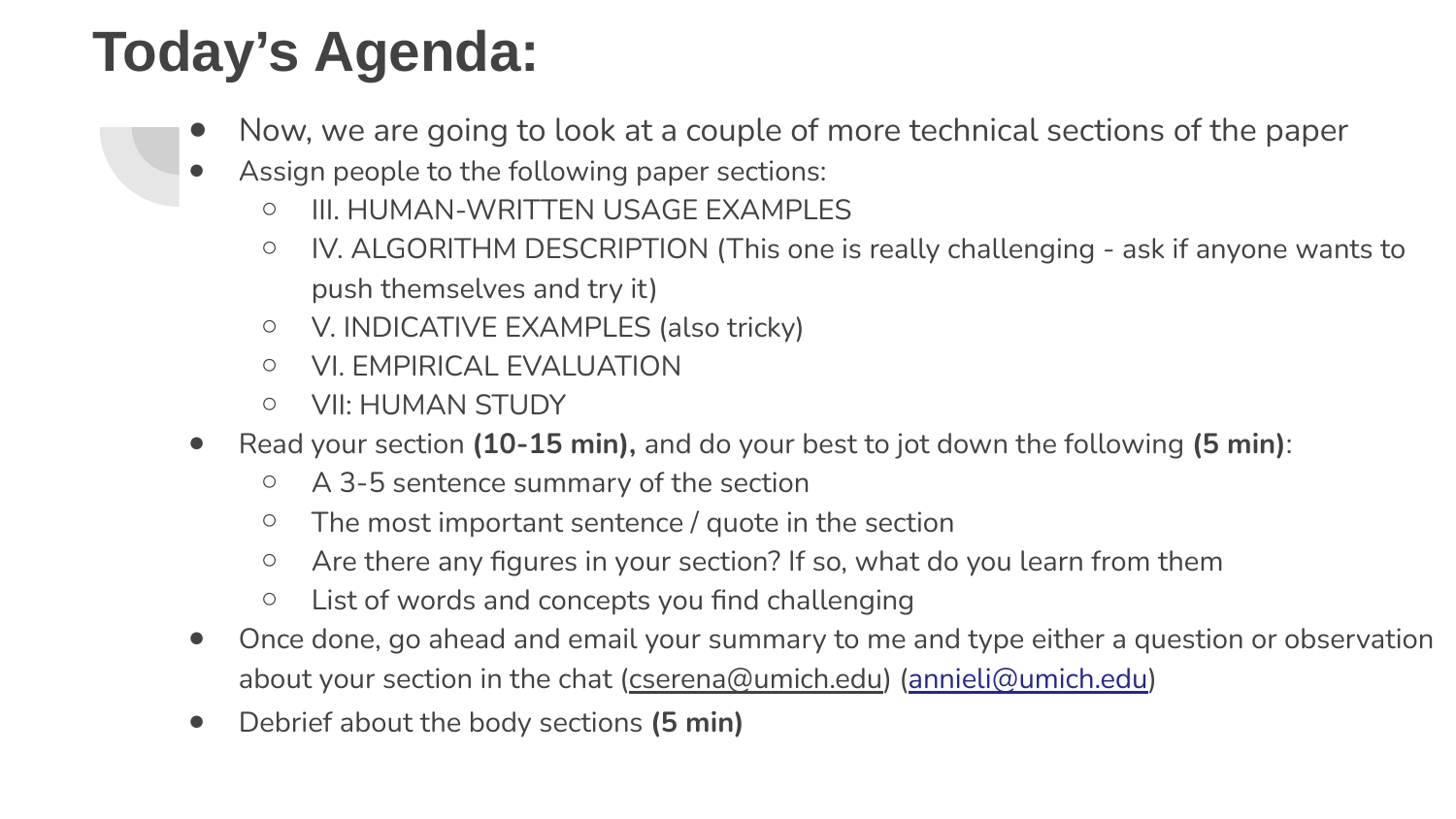

# Today’s Agenda:
Now, we are going to look at a couple of more technical sections of the paper
Assign people to the following paper sections:
III. HUMAN-WRITTEN USAGE EXAMPLES
IV. ALGORITHM DESCRIPTION (This one is really challenging - ask if anyone wants to push themselves and try it)
V. INDICATIVE EXAMPLES (also tricky)
VI. EMPIRICAL EVALUATION
VII: HUMAN STUDY
Read your section (10-15 min), and do your best to jot down the following (5 min):
A 3-5 sentence summary of the section
The most important sentence / quote in the section
Are there any figures in your section? If so, what do you learn from them
List of words and concepts you find challenging
Once done, go ahead and email your summary to me and type either a question or observation about your section in the chat (cserena@umich.edu) (annieli@umich.edu)
Debrief about the body sections (5 min)